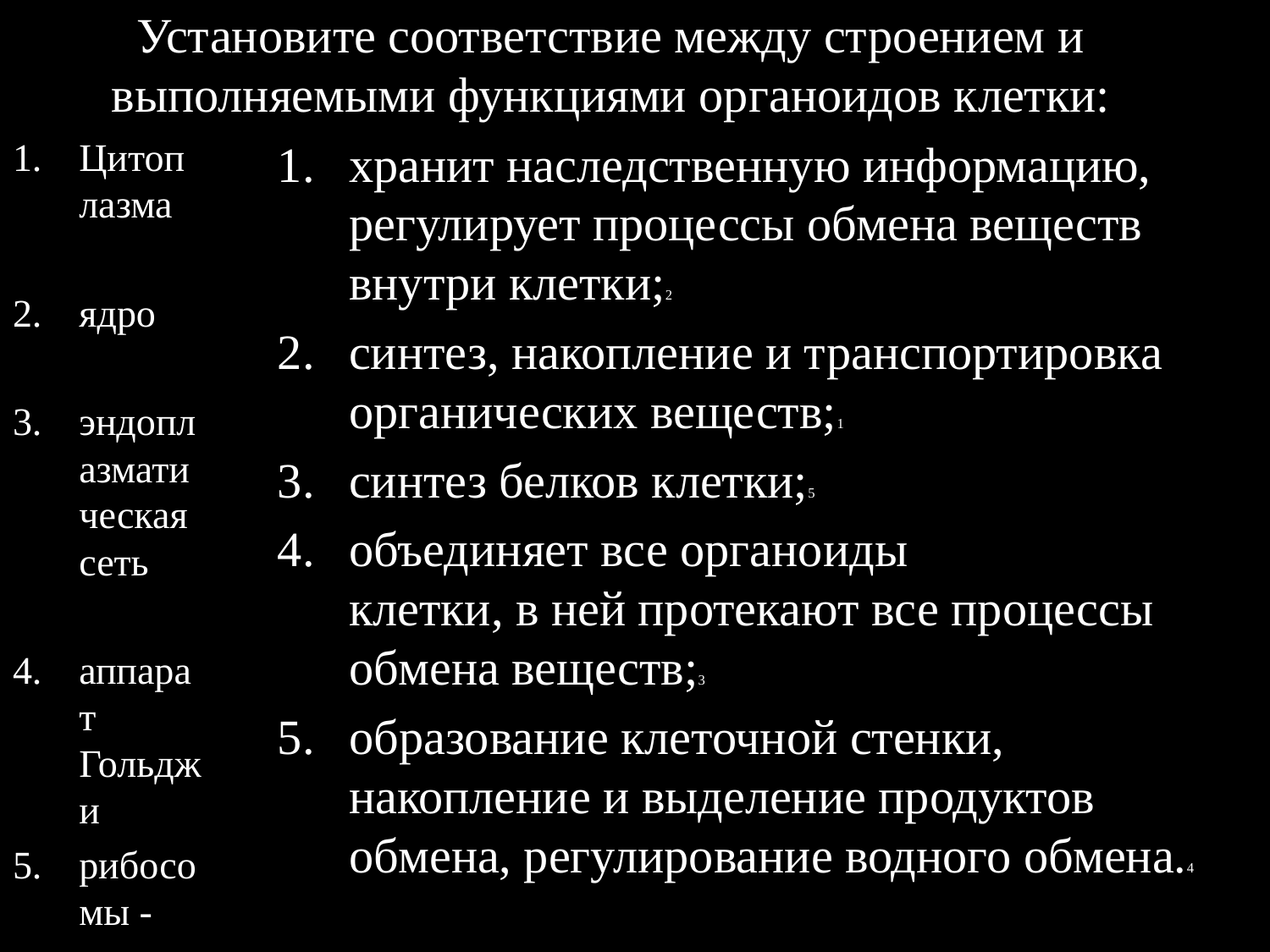

# Установите соответствие между строением и выполняемыми функциями орга­ноидов клетки:
Цитоплазма

ядро

эндоплазматическая сеть

аппарат Гольджи
рибосомы -
хранит наследственную информацию, регулирует процессы обмена веществ внутри клетки;2
синтез, накопление и транспортировка органических веществ;1
синтез белков клетки;5
объединяет все органоиды
клетки, в ней протекают все процессы обмена веществ;3
образование клеточной стенки, накопление и выделение продуктов обмена, регулирование водного обмена.4